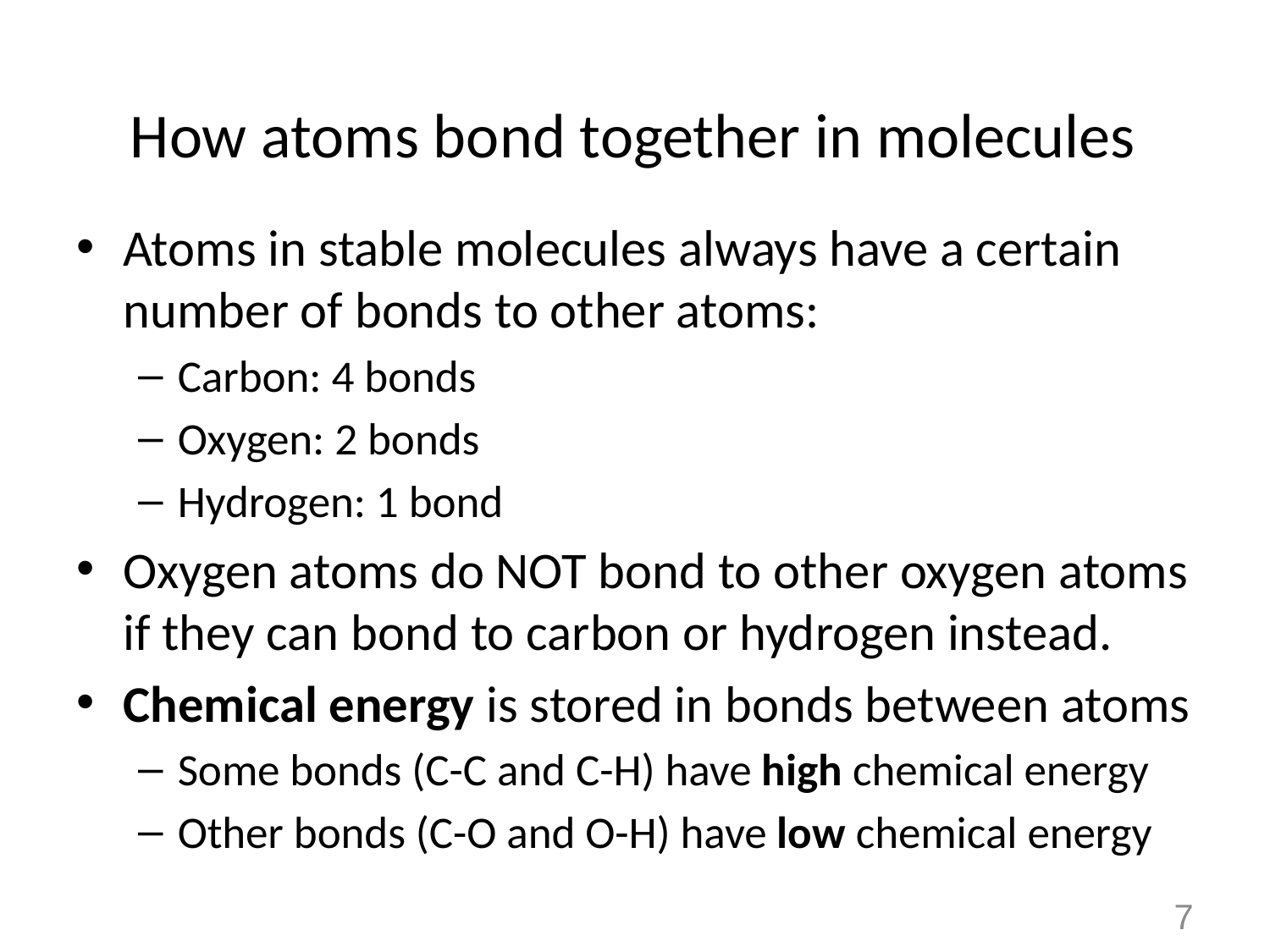

# How atoms bond together in molecules
Atoms in stable molecules always have a certain number of bonds to other atoms:
Carbon: 4 bonds
Oxygen: 2 bonds
Hydrogen: 1 bond
Oxygen atoms do NOT bond to other oxygen atoms if they can bond to carbon or hydrogen instead.
Chemical energy is stored in bonds between atoms
Some bonds (C-C and C-H) have high chemical energy
Other bonds (C-O and O-H) have low chemical energy
7